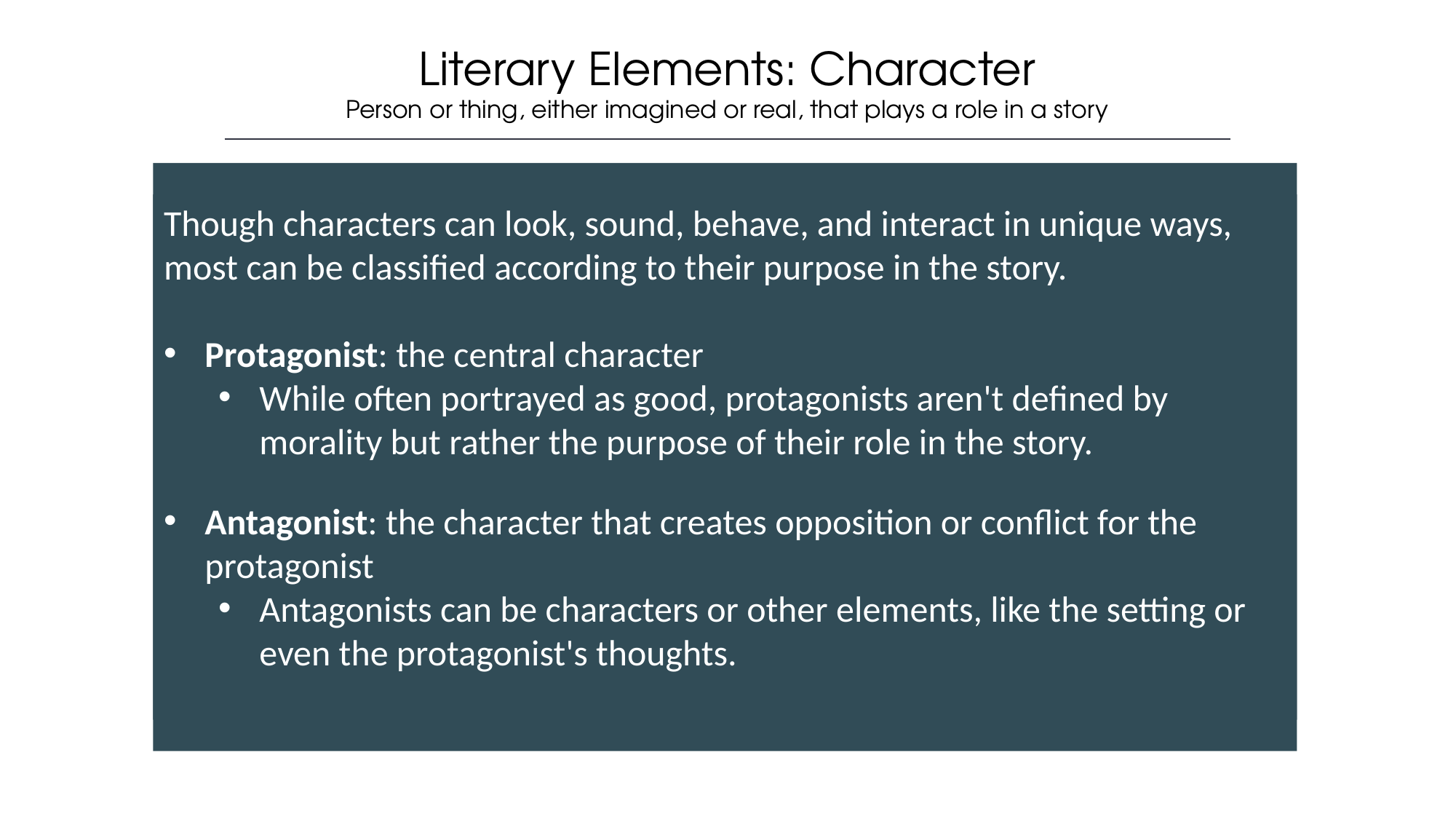

Literary Elements: Character
Person or thing, either imagined or real, that plays a role in a story
HAWKES LEARNING

Though characters can look, sound, behave, and interact in unique ways, most can be classified according to their purpose in the story.

Protagonist: the central character
While often portrayed as good, protagonists aren't defined by morality but rather the purpose of their role in the story.

Antagonist: the character that creates opposition or conflict for the protagonist
Antagonists can be characters or other elements, like the setting or even the protagonist's thoughts.